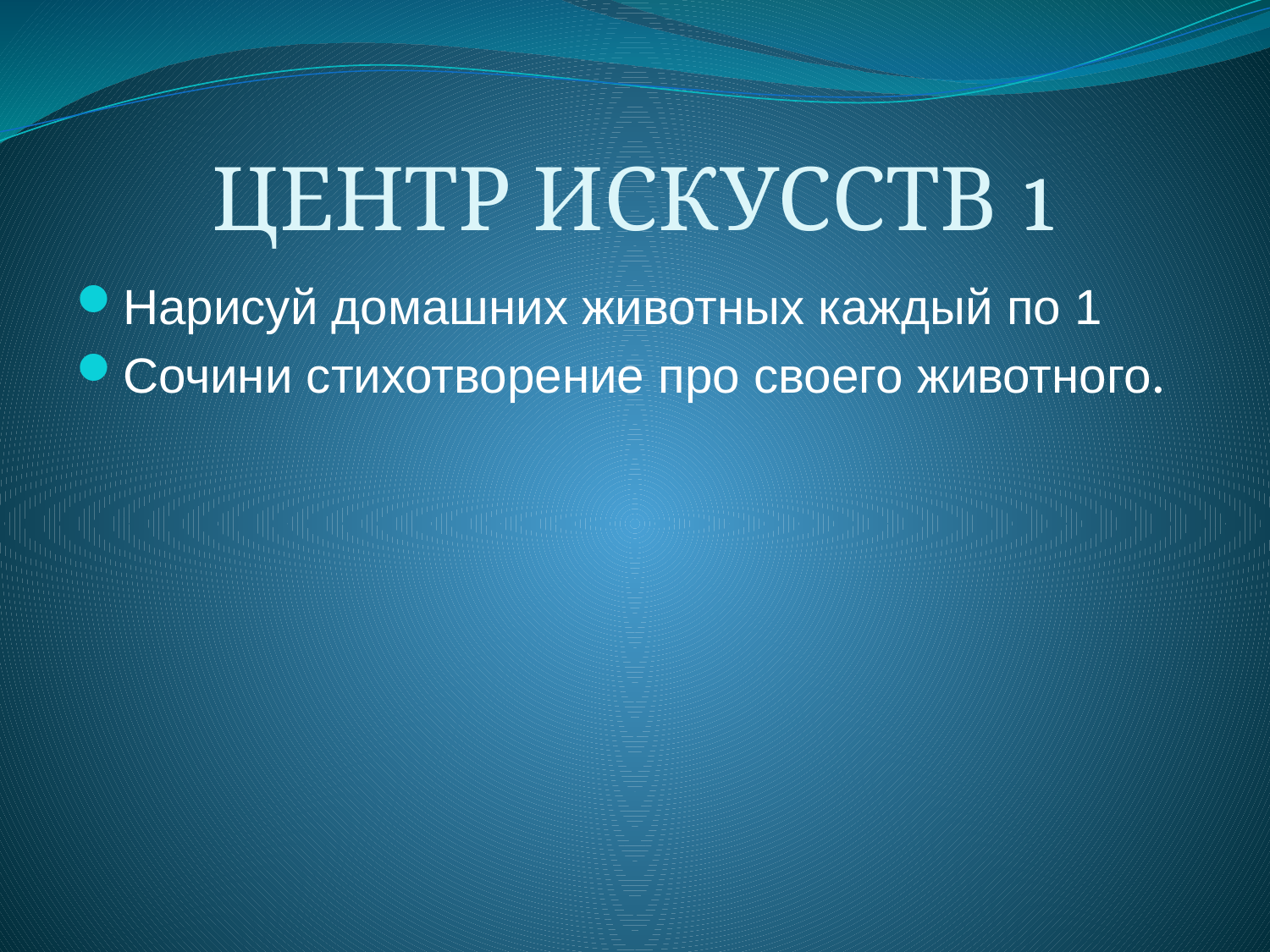

# ЦЕНТР ИСКУССТВ 1
Нарисуй домашних животных каждый по 1
Сочини стихотворение про своего животного.